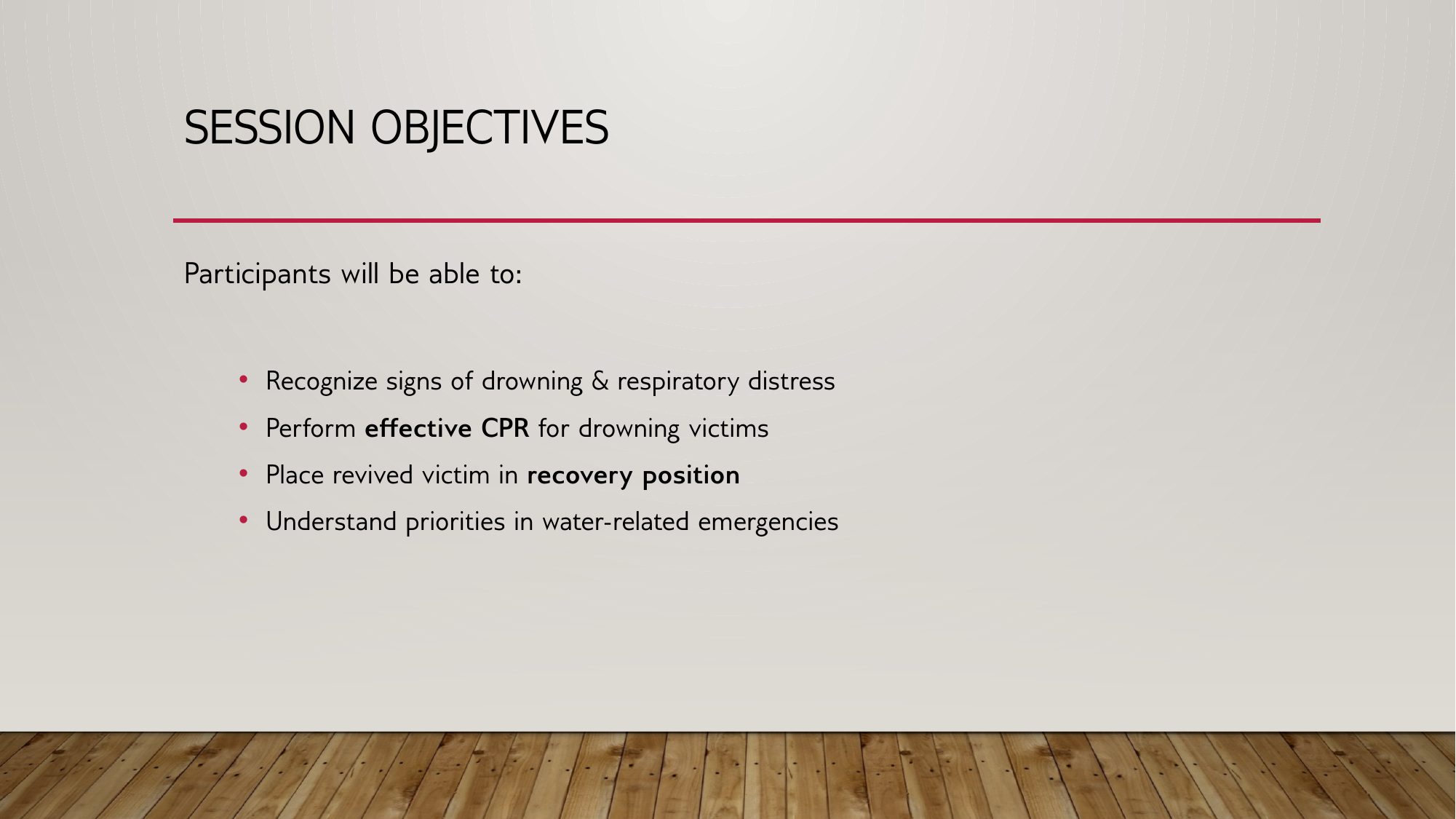

# Session Objectives
Participants will be able to:

Recognize signs of drowning & respiratory distress
Perform effective CPR for drowning victims
Place revived victim in recovery position
Understand priorities in water-related emergencies